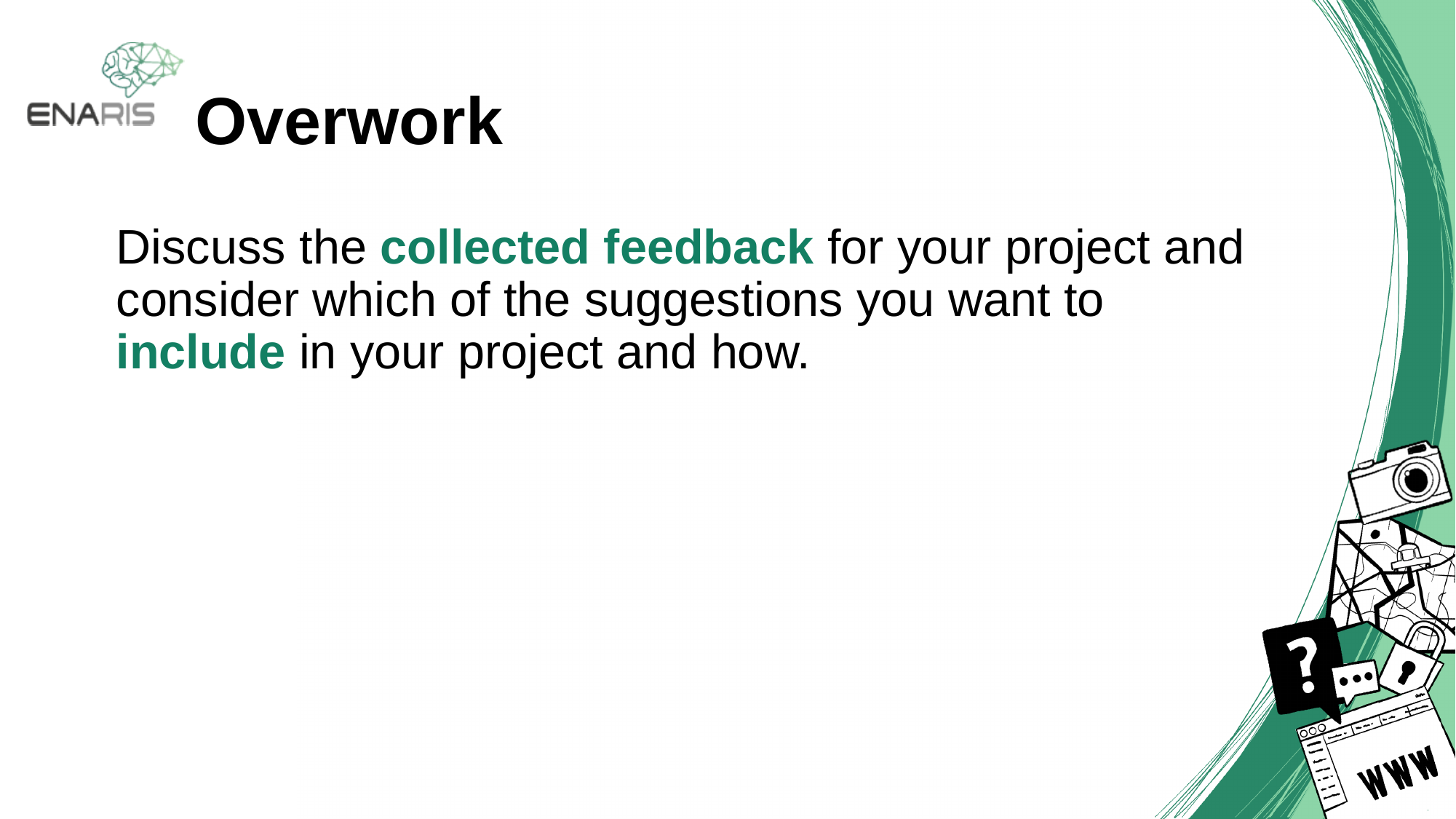

# Overwork
Discuss the collected feedback for your project and consider which of the suggestions you want to include in your project and how.